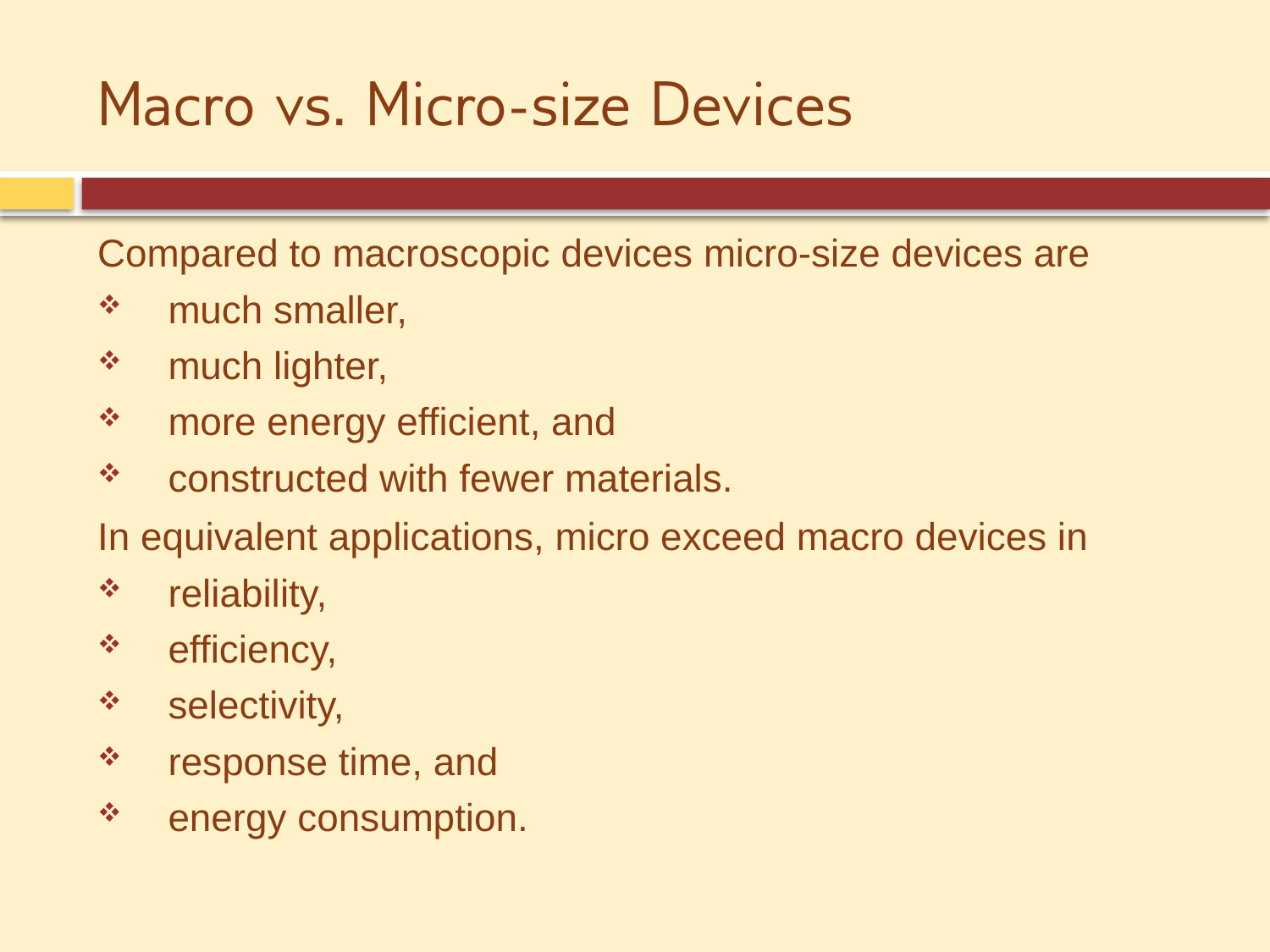

# Macro vs. Micro-size Devices
Compared to macroscopic devices micro-size devices are
much smaller,
much lighter,
more energy efficient, and
constructed with fewer materials.
In equivalent applications, micro exceed macro devices in
reliability,
efficiency,
selectivity,
response time, and
energy consumption.